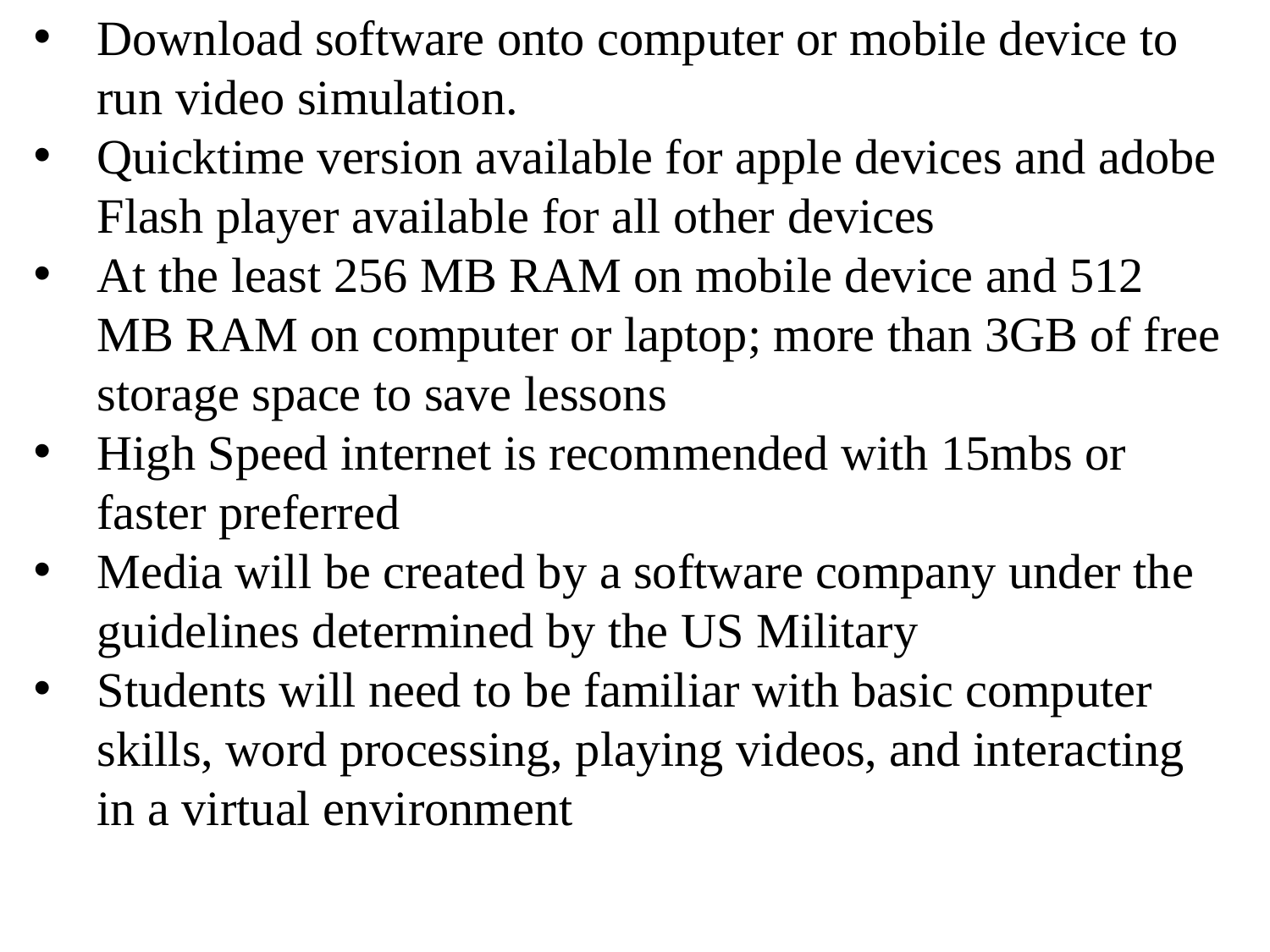

Download software onto computer or mobile device to run video simulation.
Quicktime version available for apple devices and adobe Flash player available for all other devices
At the least 256 MB RAM on mobile device and 512 MB RAM on computer or laptop; more than 3GB of free storage space to save lessons
High Speed internet is recommended with 15mbs or faster preferred
Media will be created by a software company under the guidelines determined by the US Military
Students will need to be familiar with basic computer skills, word processing, playing videos, and interacting in a virtual environment
# Activity: Case Studies